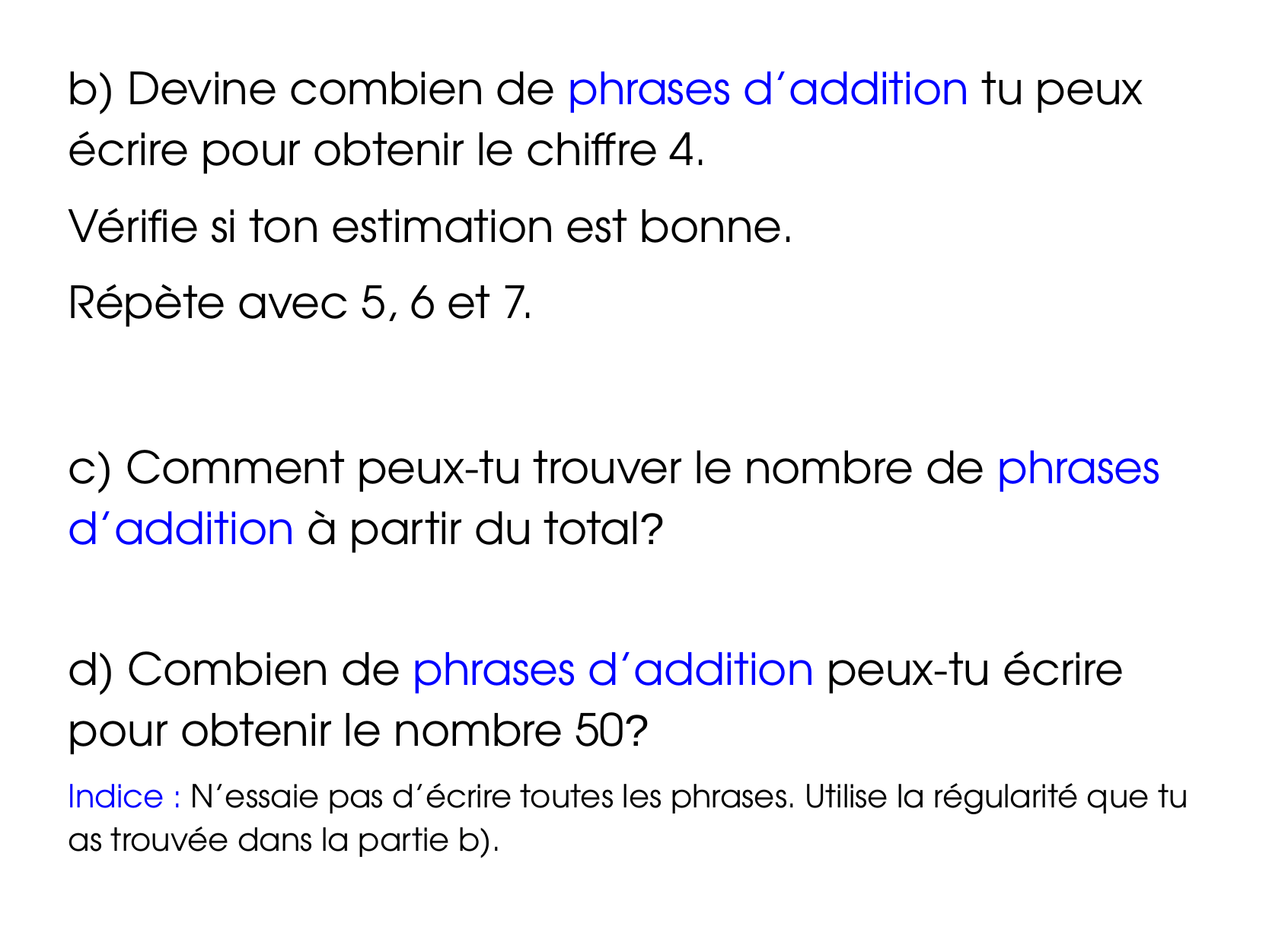

b) Devine combien de phrases d’addition tu peux écrire pour obtenir le chiffre 4.
Vérifie si ton estimation est bonne.
Répète avec 5, 6 et 7.
c) Comment peux-tu trouver le nombre de phrases d’addition à partir du total?
d) Combien de phrases d’addition peux-tu écrire
pour obtenir le nombre 50?
Indice : N’essaie pas d’écrire toutes les phrases. Utilise la régularité que tu as trouvée dans la partie b).